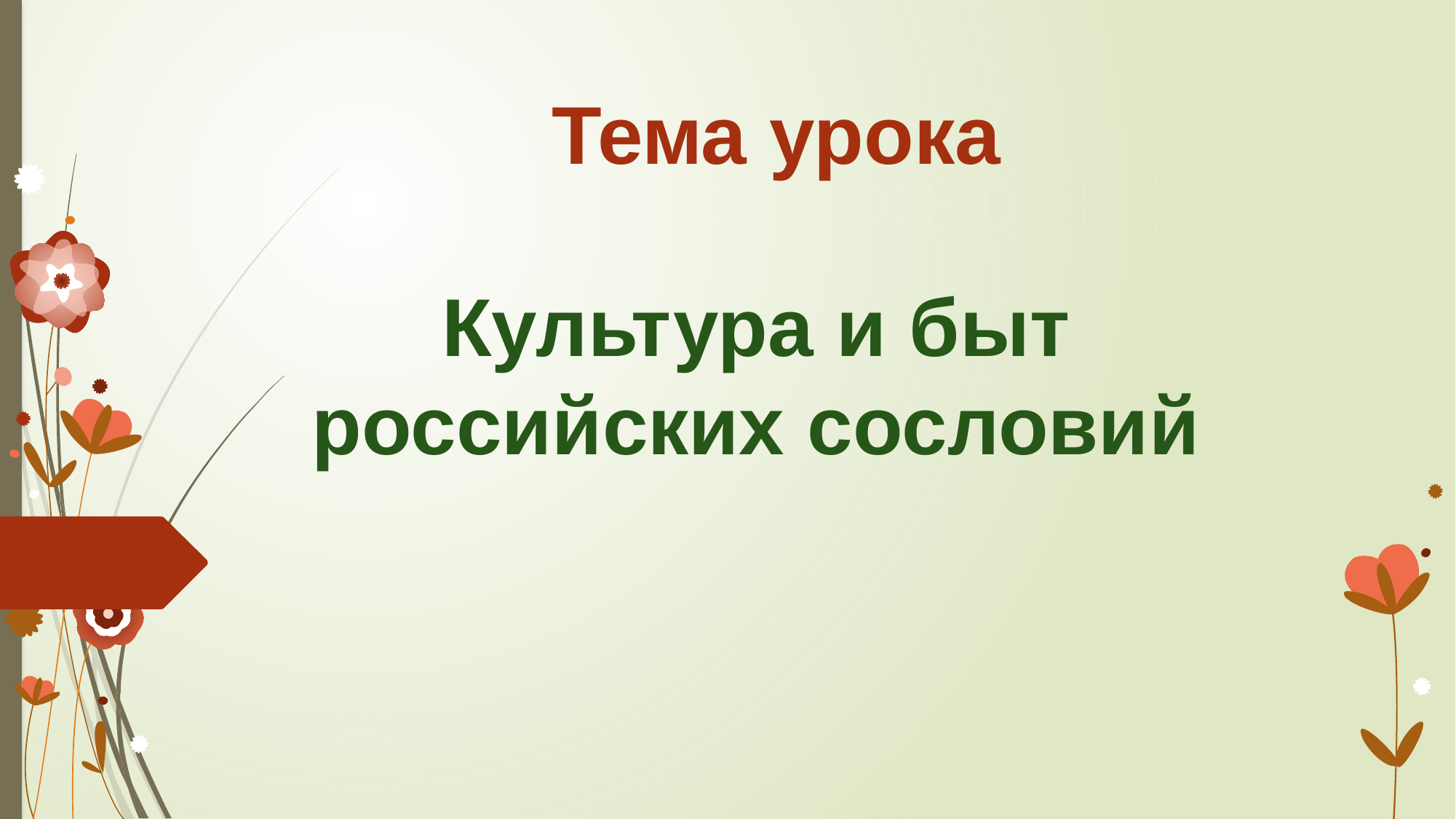

Тема урока
# Культура и быт российских сословий